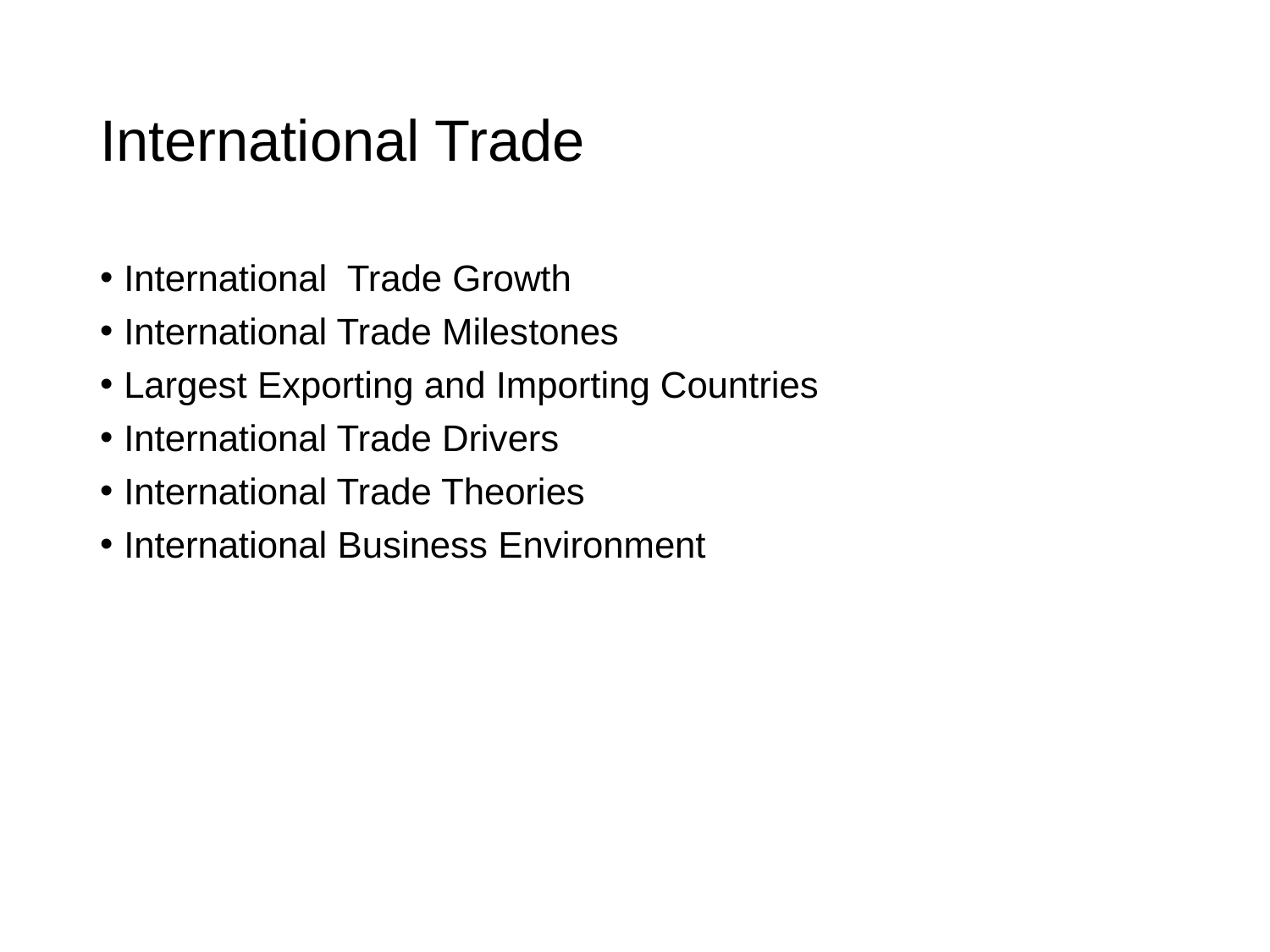

# International Trade
International  Trade Growth
International Trade Milestones
Largest Exporting and Importing Countries
International Trade Drivers
International Trade Theories
International Business Environment